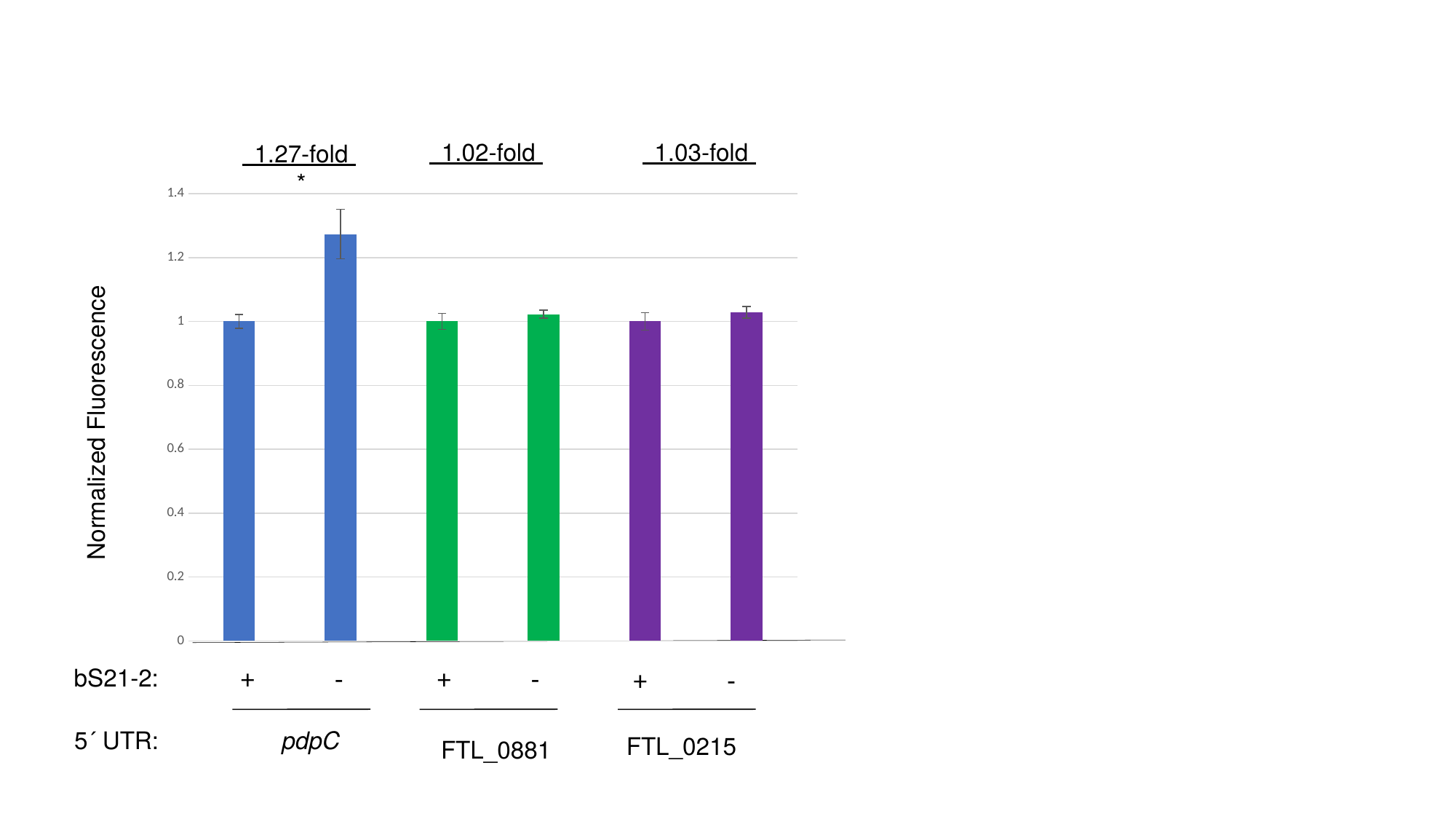

### Chart

| Category | Averages |
|---|---|
| LVS pdpC UTR | 1.0 |
| ΔrpsU2 pdpC UTR | 1.2730777842199144 |
| LVS FTL_0881 UTR | 1.0 |
| ΔrpsU2 FTL_0881 UTR | 1.0225566468156762 |
| LVS FTL_0215 UTR | 0.9999999999999999 |
| ΔrpsU2 FTL_0215 UTR | 1.0281815350904056 |
1.02-fold

1.03-fold

1.27-fold
*

 Normalized Fluorescence
pdpC
FTL_0881
FTL_0215
+             -
+             -
bS21-2:
+             -
5´ UTR: